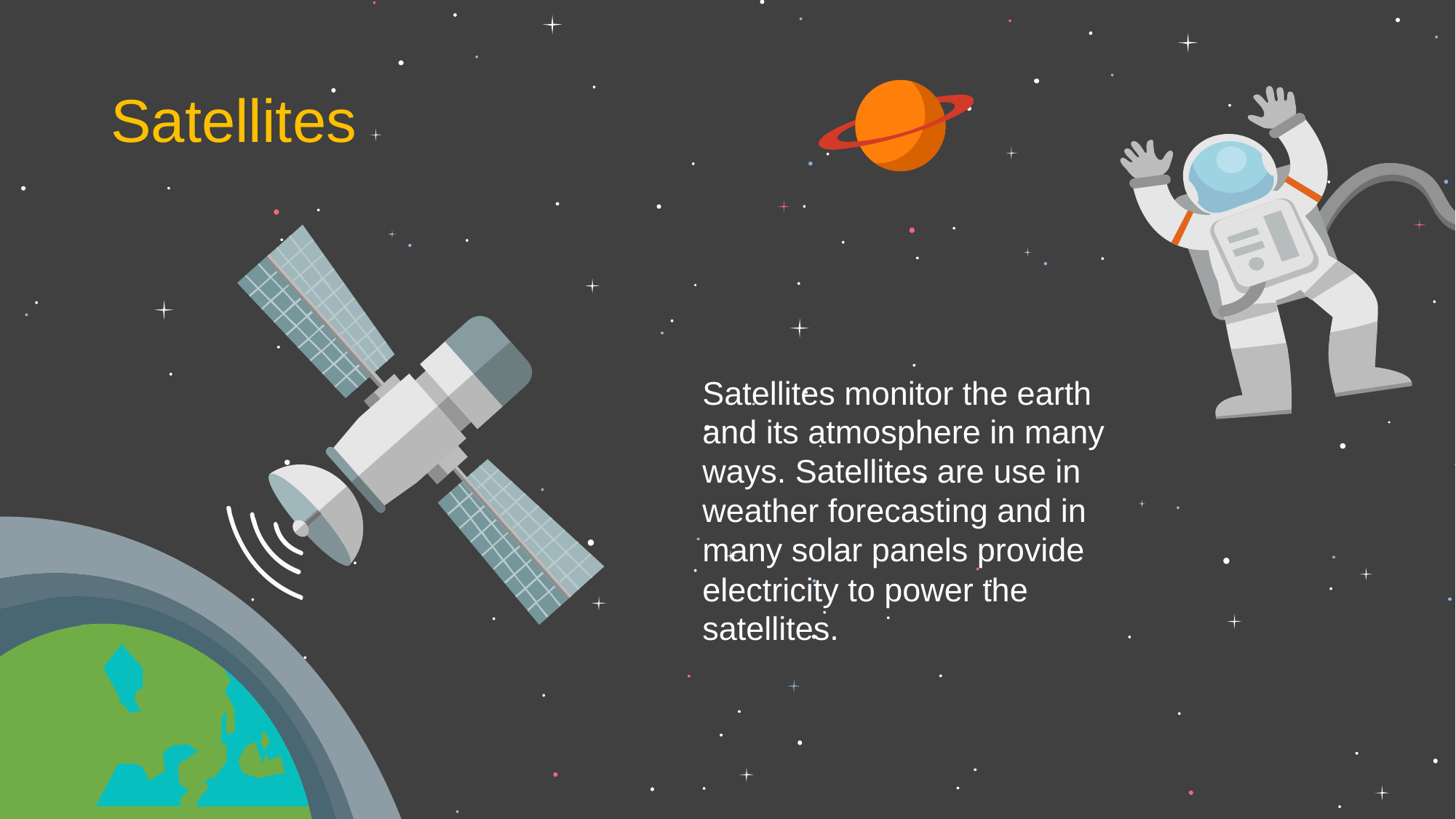

# Satellites

Satellites monitor the earth and its atmosphere in many ways. Satellites are use in weather forecasting and in many solar panels provide electricity to power the satellites.